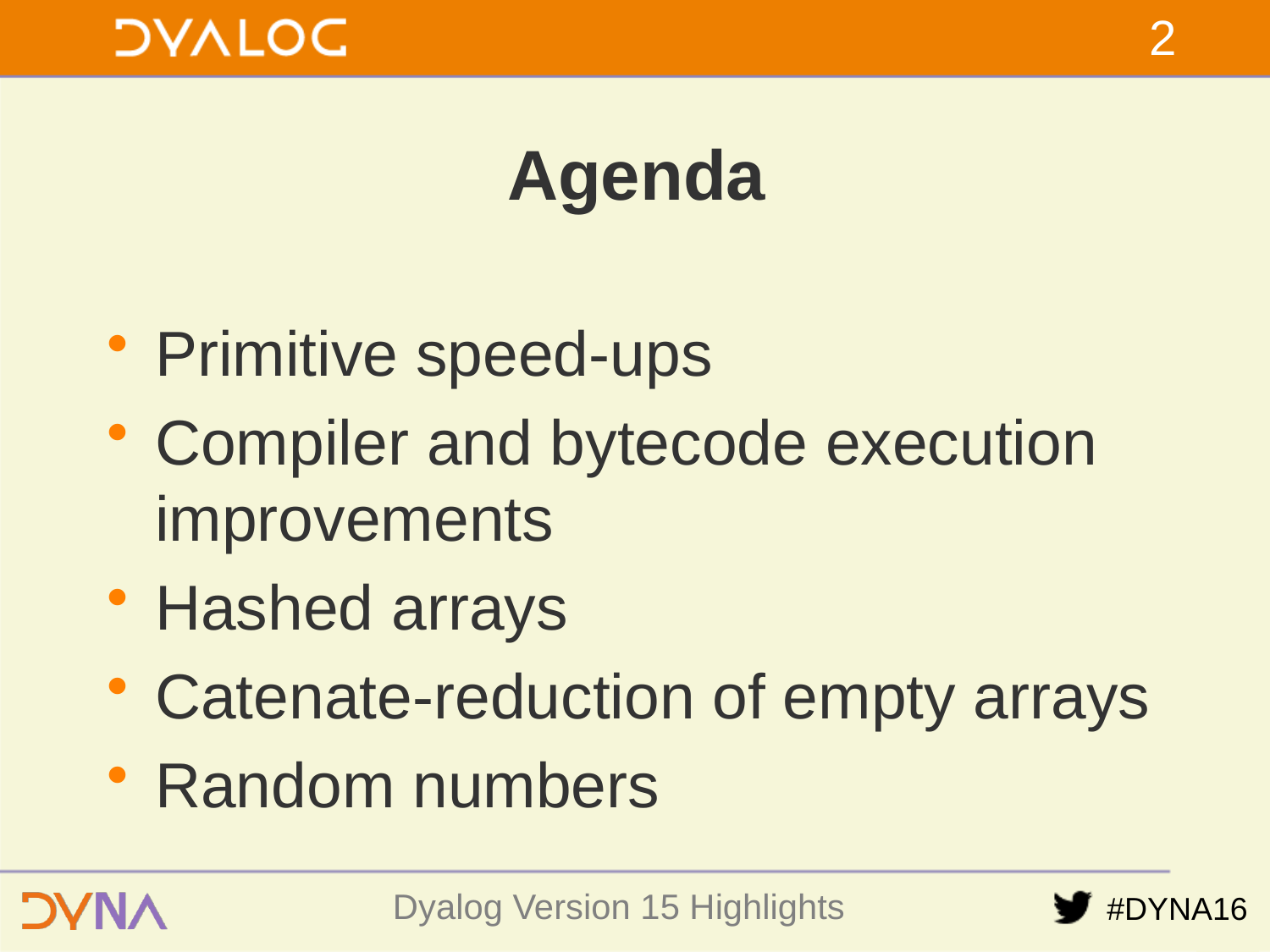

2
# Agenda
Primitive speed-ups
Compiler and bytecode execution improvements
Hashed arrays
Catenate-reduction of empty arrays
Random numbers
Dyalog Version 15 Highlights